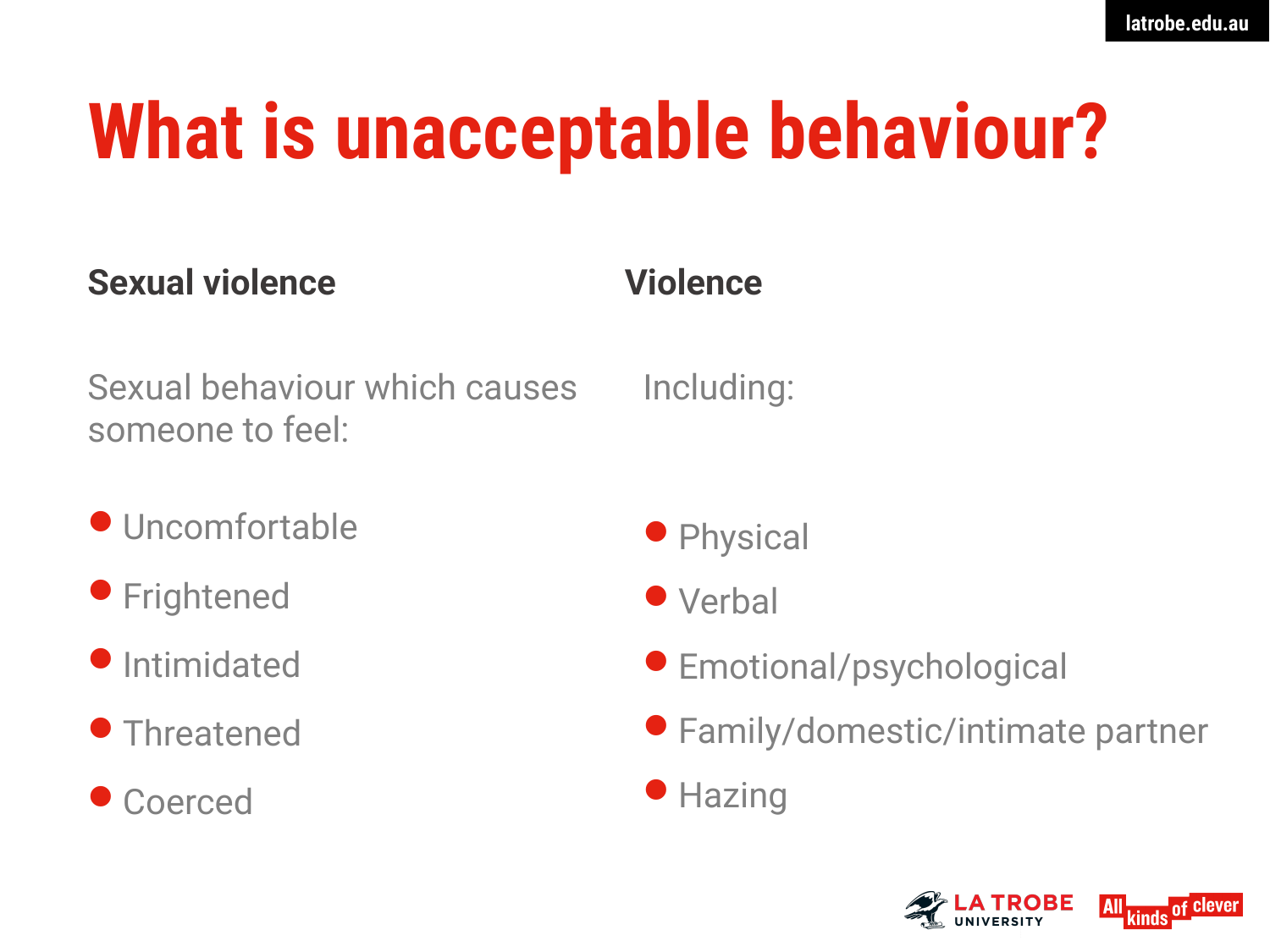

# What is unacceptable behaviour?
Violence
Sexual violence
Sexual behaviour which causes someone to feel:

Uncomfortable
Frightened
Intimidated
Threatened
Coerced
Including:

Physical
Verbal
Emotional/psychological
Family/domestic/intimate partner
Hazing